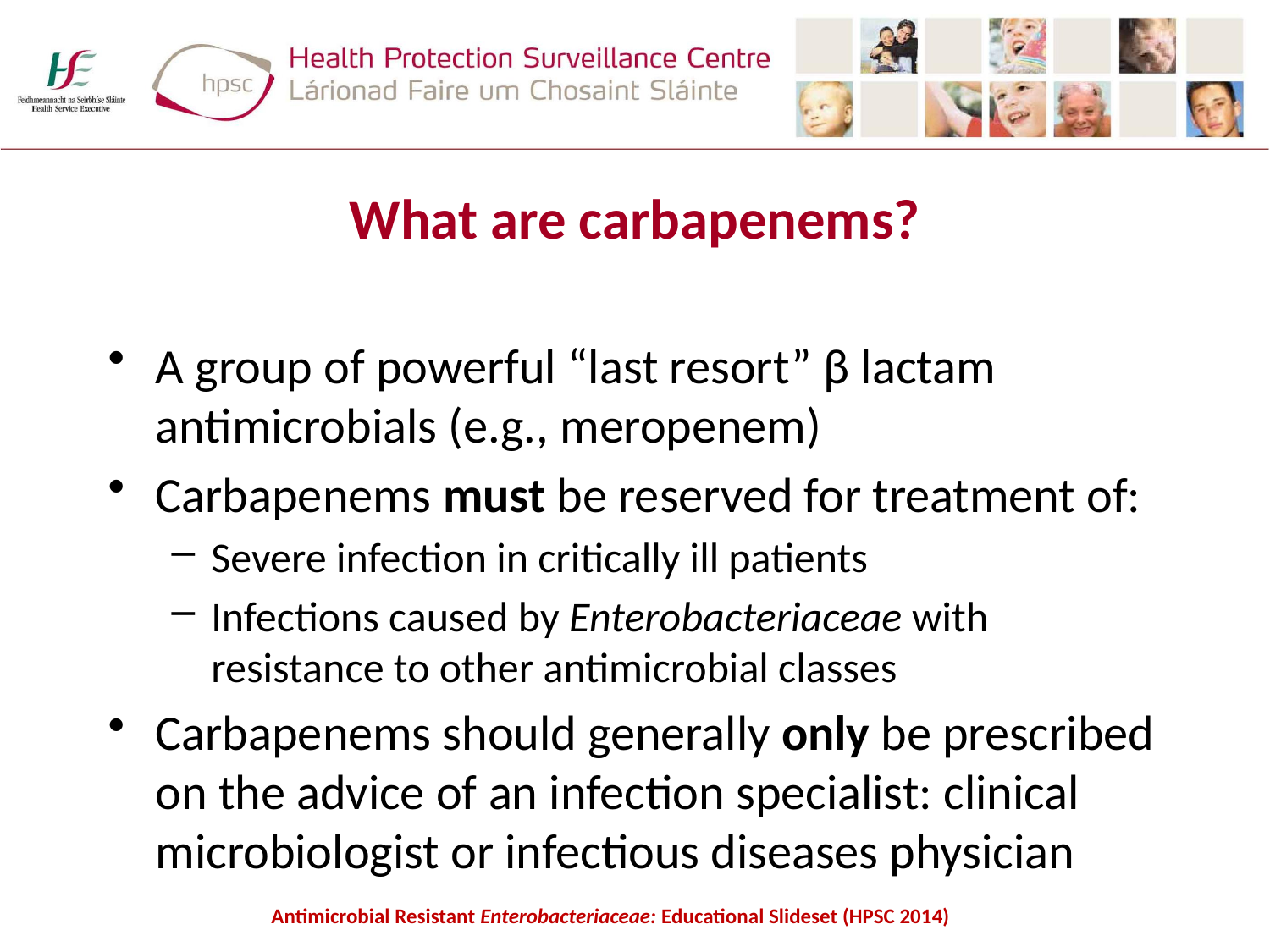

# What are carbapenems?
A group of powerful “last resort” β lactam antimicrobials (e.g., meropenem)
Carbapenems must be reserved for treatment of:
Severe infection in critically ill patients
Infections caused by Enterobacteriaceae with resistance to other antimicrobial classes
Carbapenems should generally only be prescribed on the advice of an infection specialist: clinical microbiologist or infectious diseases physician
Antimicrobial Resistant Enterobacteriaceae: Educational Slideset (HPSC 2014)